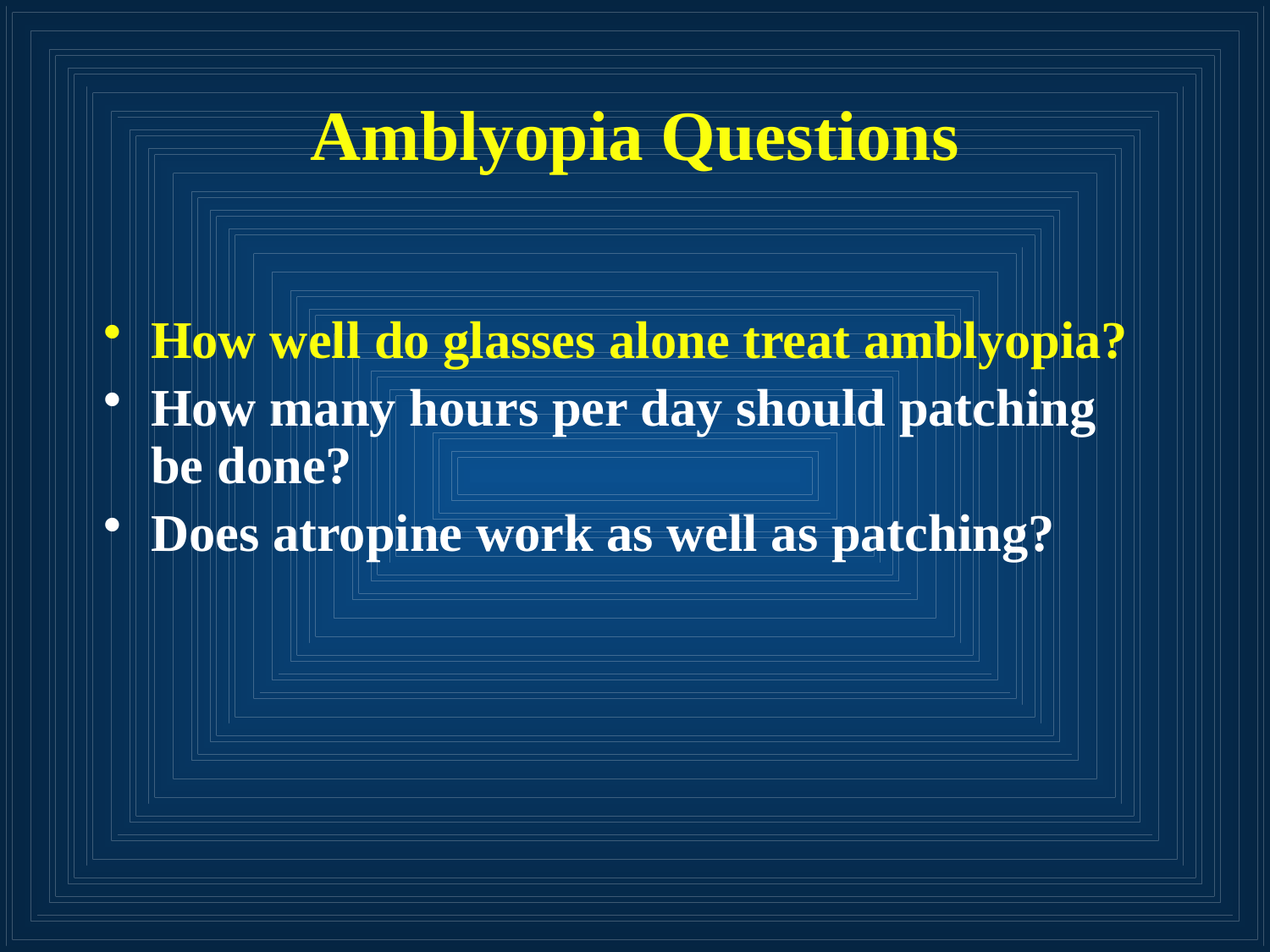

# Amblyopia Questions
How well do glasses alone treat amblyopia?
How many hours per day should patching be done?
Does atropine work as well as patching?